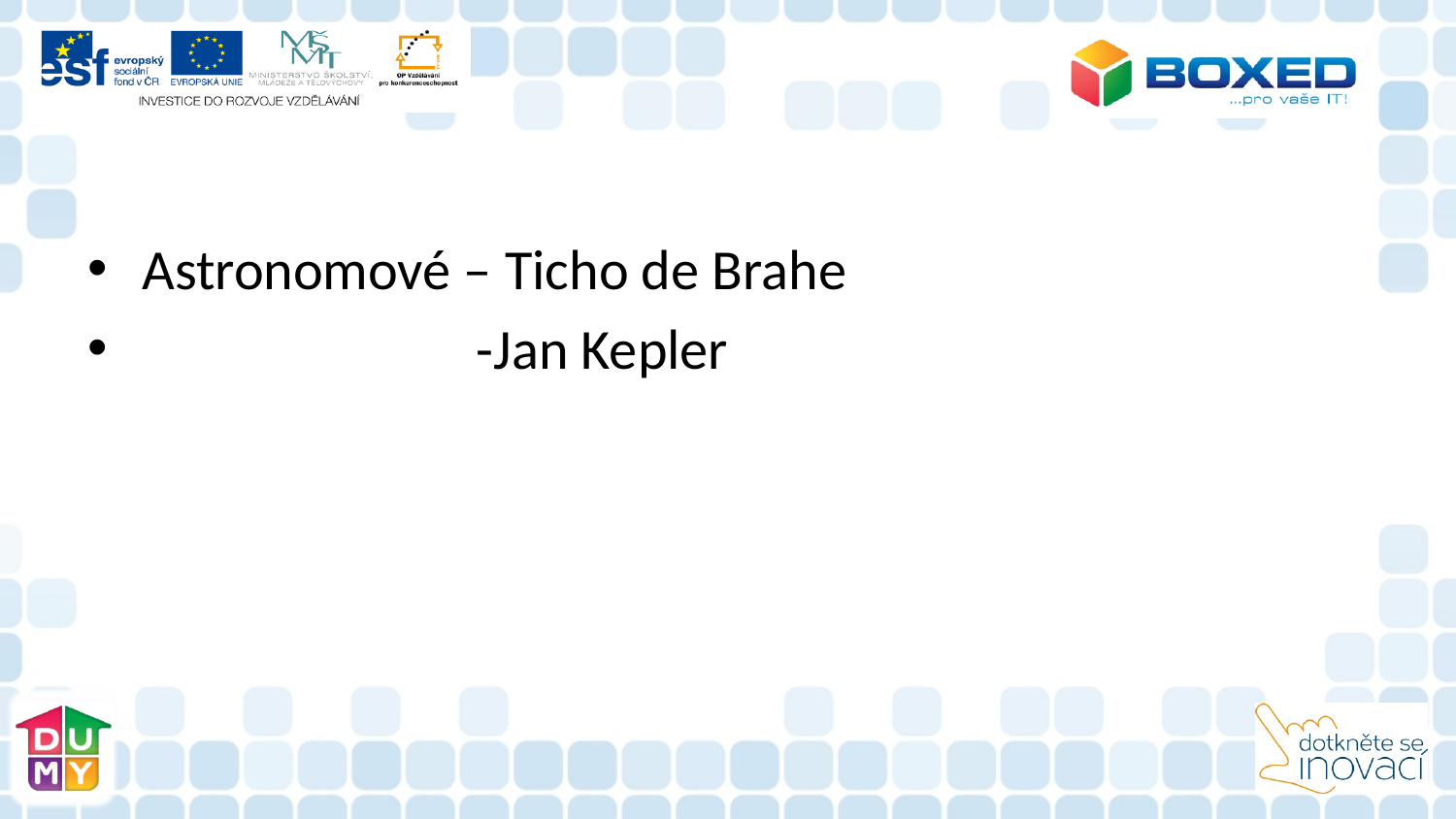

#
Astronomové – Ticho de Brahe
                          -Jan Kepler